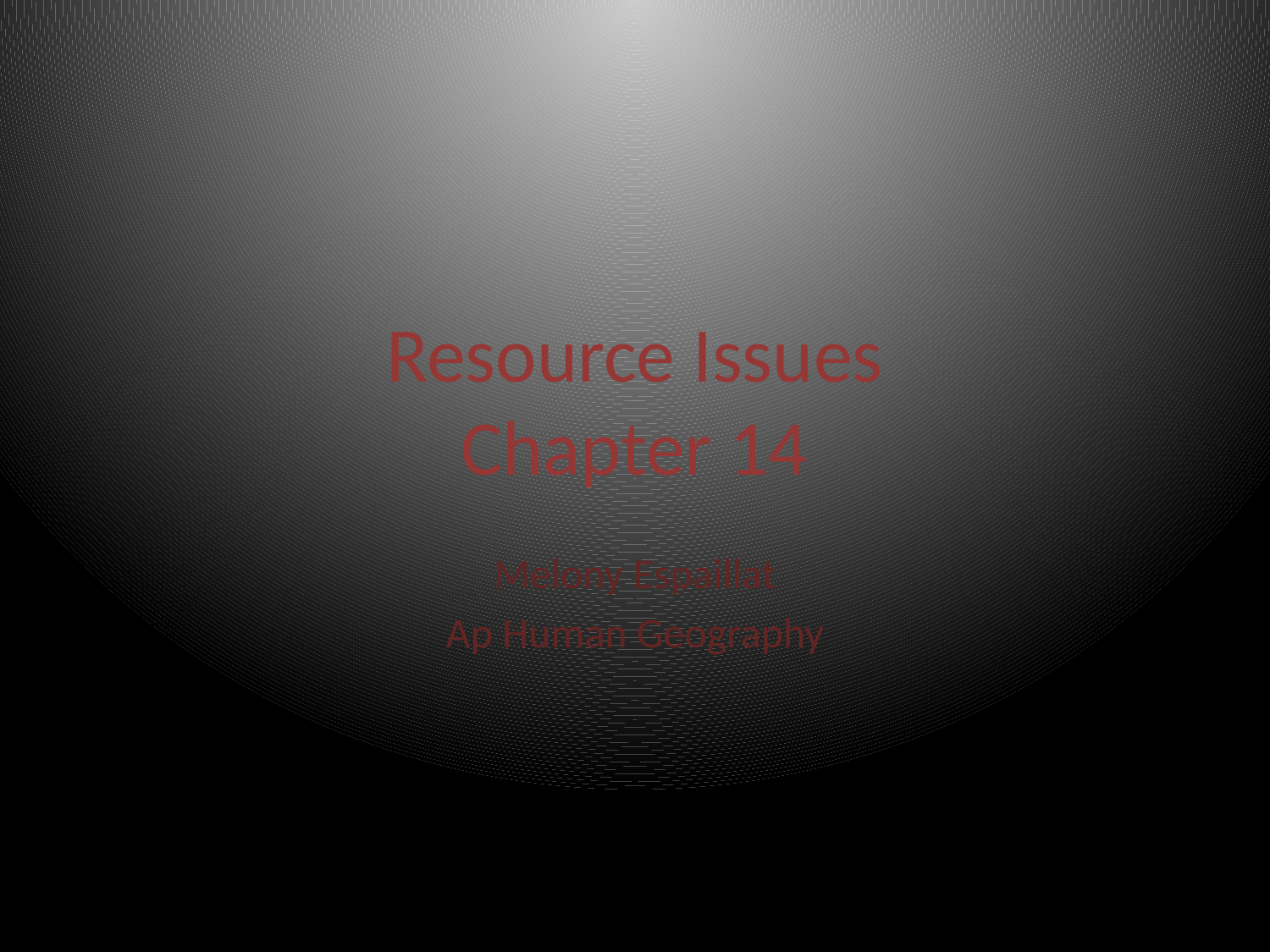

# Resource Issues Chapter 14
Melony Espaillat
Ap Human Geography